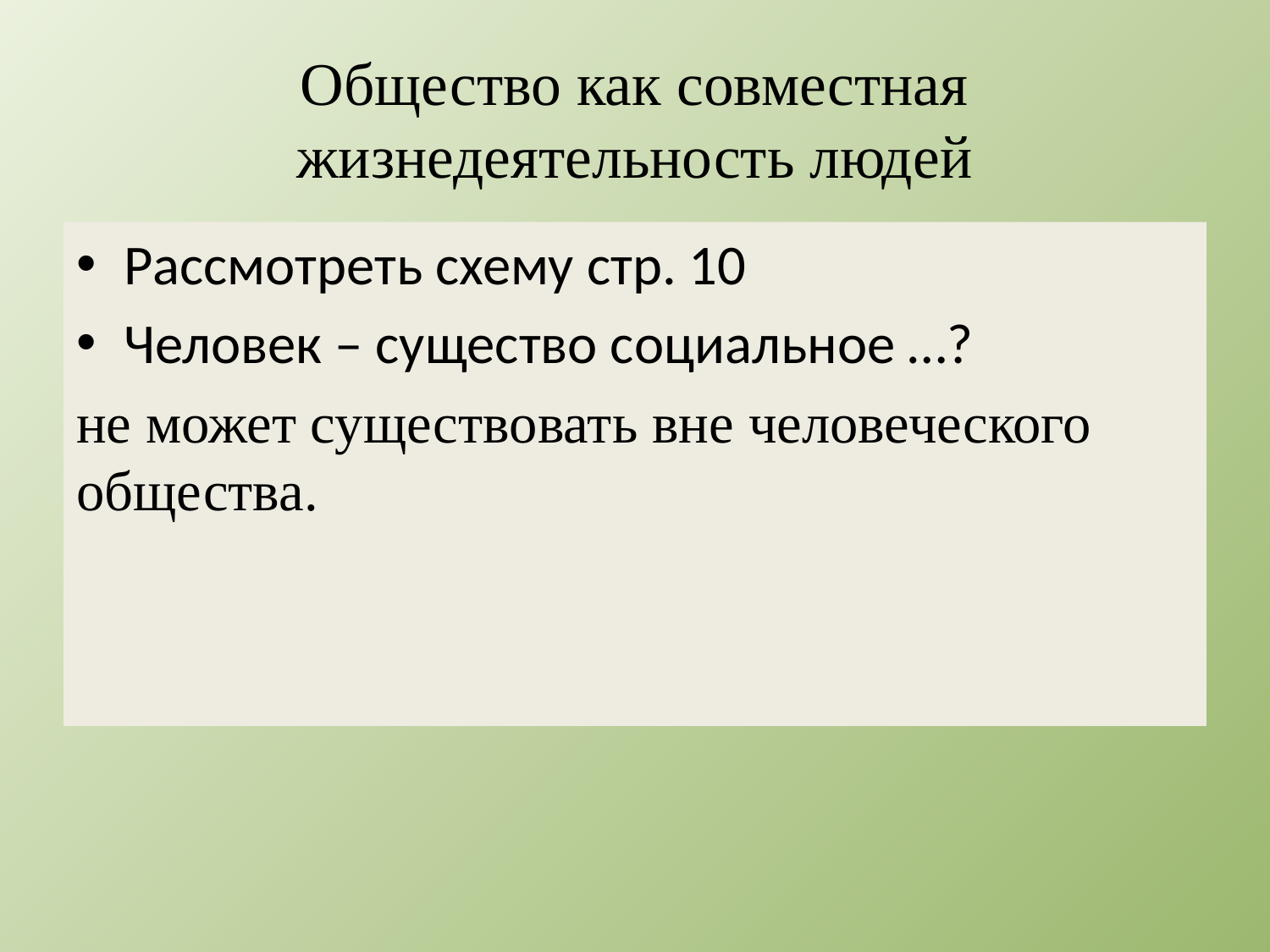

# Общество как совместная жизнедеятельность людей
Рассмотреть схему стр. 10
Человек – существо социальное …?
не может существовать вне человеческого общества.